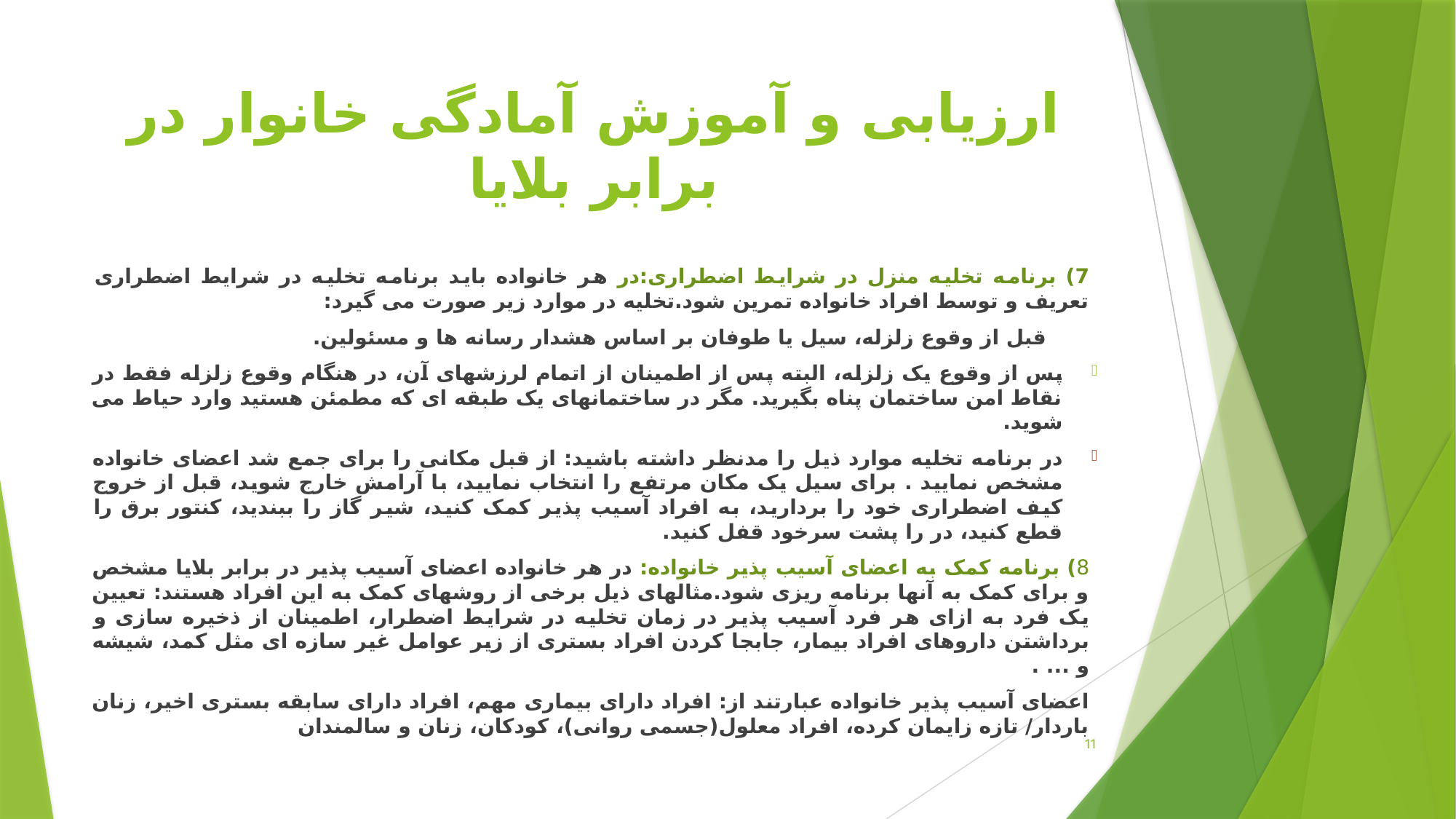

# ارزیابی و آموزش آمادگی خانوار در برابر بلایا
7) برنامه تخلیه منزل در شرایط اضطراری:در هر خانواده باید برنامه تخلیه در شرایط اضطراری تعریف و توسط افراد خانواده تمرین شود.تخلیه در موارد زیر صورت می گیرد:
      قبل از وقوع زلزله، سیل یا طوفان بر اساس هشدار رسانه ها و مسئولین.
پس از وقوع یک زلزله، البته پس از اطمینان از اتمام لرزشهای آن، در هنگام وقوع زلزله فقط در نقاط امن ساختمان پناه بگیرید. مگر در ساختمانهای یک طبقه ای که مطمئن هستید وارد حیاط می شوید.
در برنامه تخلیه موارد ذیل را مدنظر داشته باشید: از قبل مکانی را برای جمع شد اعضای خانواده مشخص نمایید . برای سیل یک مکان مرتفع را انتخاب نمایید، با آرامش خارج شوید، قبل از خروج کیف اضطراری خود را بردارید، به افراد آسیب پذیر کمک کنید، شیر گاز را ببندید، کنتور برق را قطع کنید، در را پشت سرخود قفل کنید.
8) برنامه کمک به اعضای آسیب پذیر خانواده: در هر خانواده اعضای آسیب پذیر در برابر بلایا مشخص و برای کمک به آنها برنامه ریزی شود.مثالهای ذیل برخی از روشهای کمک به این افراد هستند: تعیین یک فرد به ازای هر فرد آسیب پذیر در زمان تخلیه در شرایط اضطرار، اطمینان از ذخیره سازی و برداشتن داروهای افراد بیمار، جابجا کردن افراد بستری از زیر عوامل غیر سازه ای مثل کمد، شیشه و ... .
اعضای آسیب پذیر خانواده عبارتند از: افراد دارای بیماری مهم، افراد دارای سابقه بستری اخیر، زنان باردار/ تازه زایمان کرده، افراد معلول(جسمی روانی)، کودکان، زنان و سالمندان

11